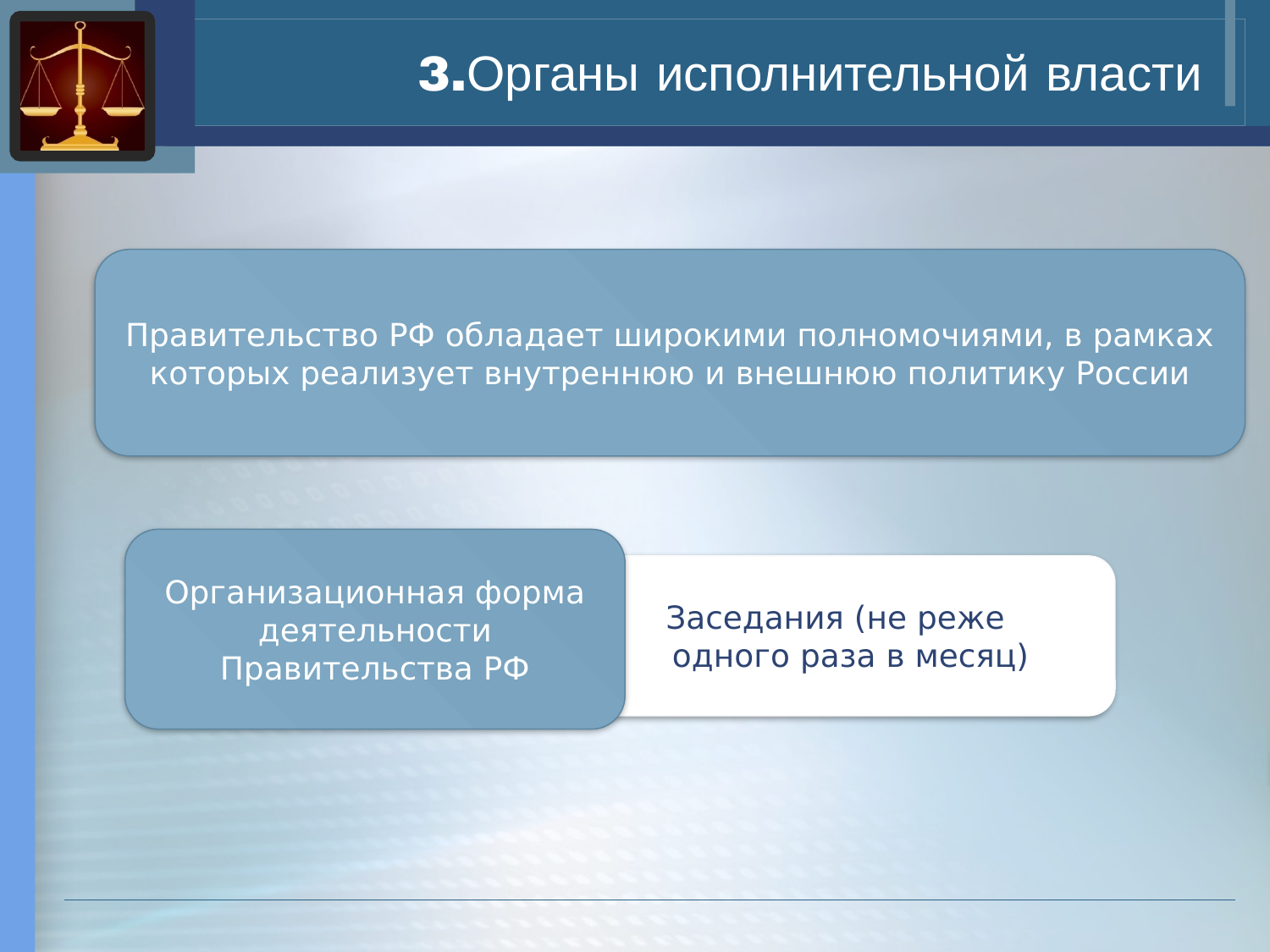

# 3.Органы исполнительной власти
Правительство РФ обладает широкими полномочиями, в рамках которых реализует внутреннюю и внешнюю политику России
Организационная форма деятельности Правительства РФ
       Заседания (не реже
         одного раза в месяц)
9